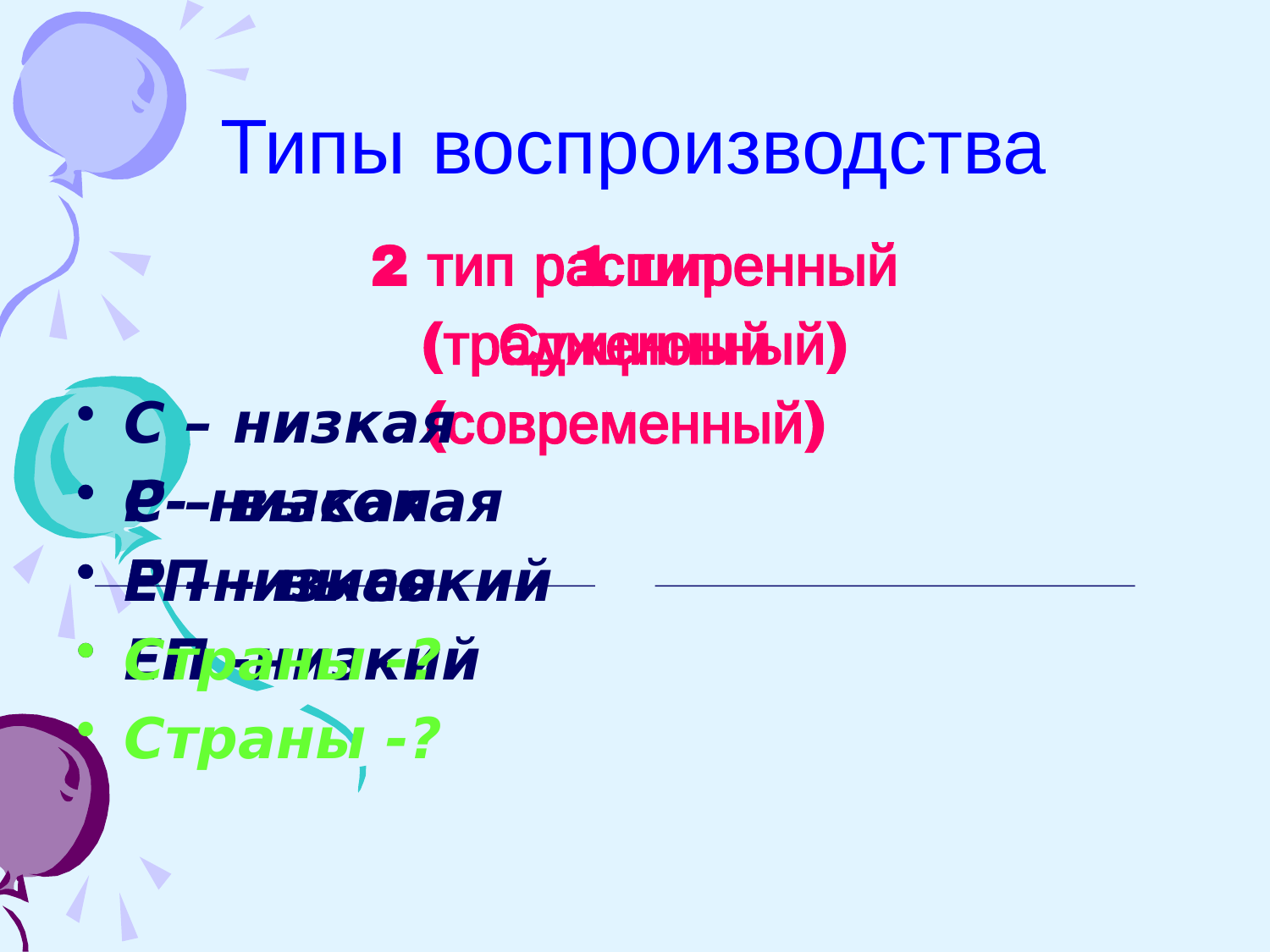

# Типы воспроизводства
  1 тип
 Суженный
(современный)
С- низкая
Р –низкая
ЕП -низкий
Страны -?
2 тип расширенный
(традиционный)
С – низкая
Р – высокая
ЕП – высокий
Страны -?